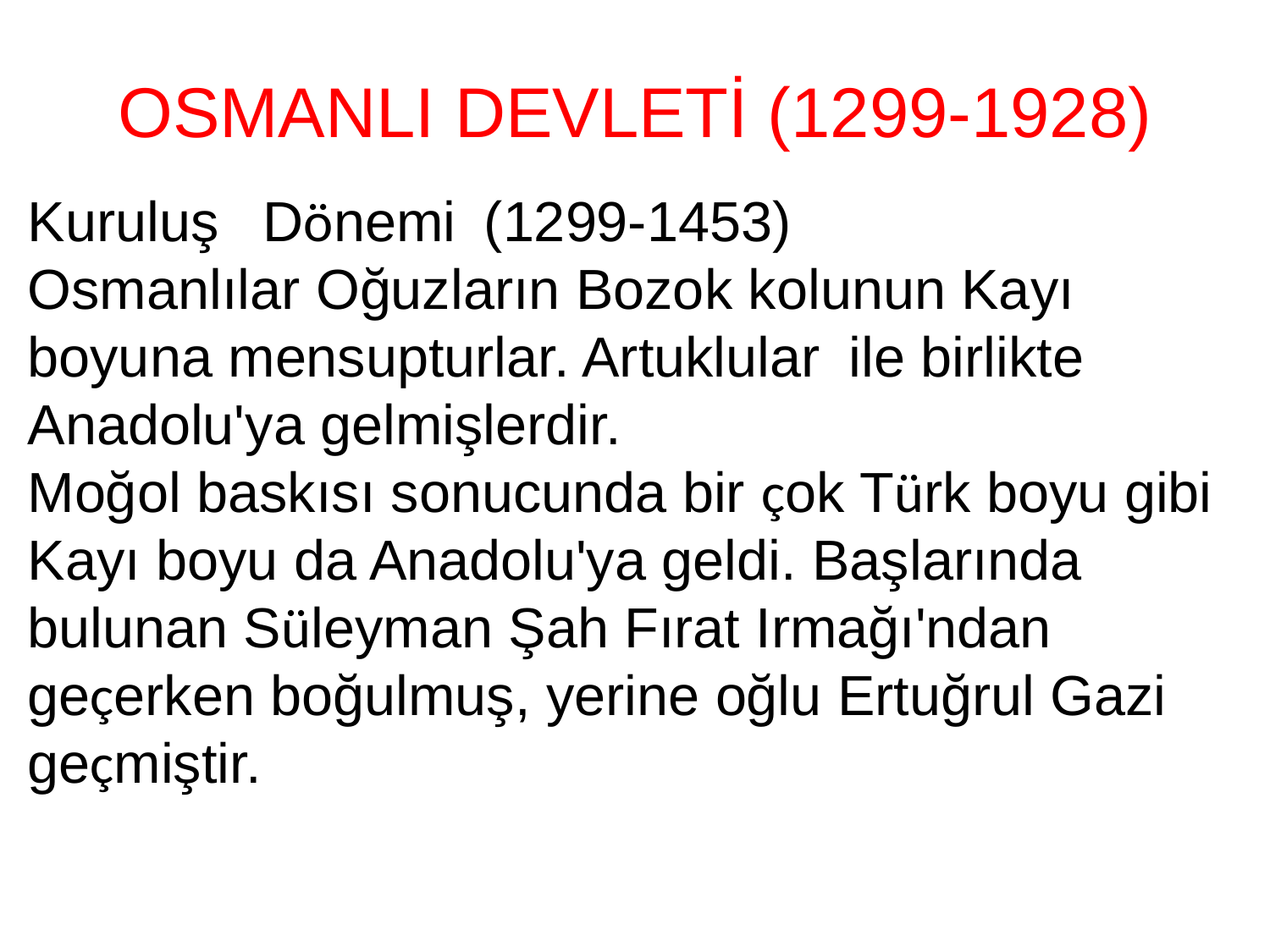

# OSMANLI DEVLETİ (1299-1928)

Kuruluş   Dönemi  (1299-1453)
Osmanlılar Oğuzların Bozok kolunun Kayı boyuna mensupturlar. Artuklular  ile birlikte Anadolu'ya gelmişlerdir.
Moğol baskısı sonucunda bir çok Türk boyu gibi Kayı boyu da Anadolu'ya geldi. Başlarında bulunan Süleyman Şah Fırat Irmağı'ndan geçerken boğulmuş, yerine oğlu Ertuğrul Gazi geçmiştir.